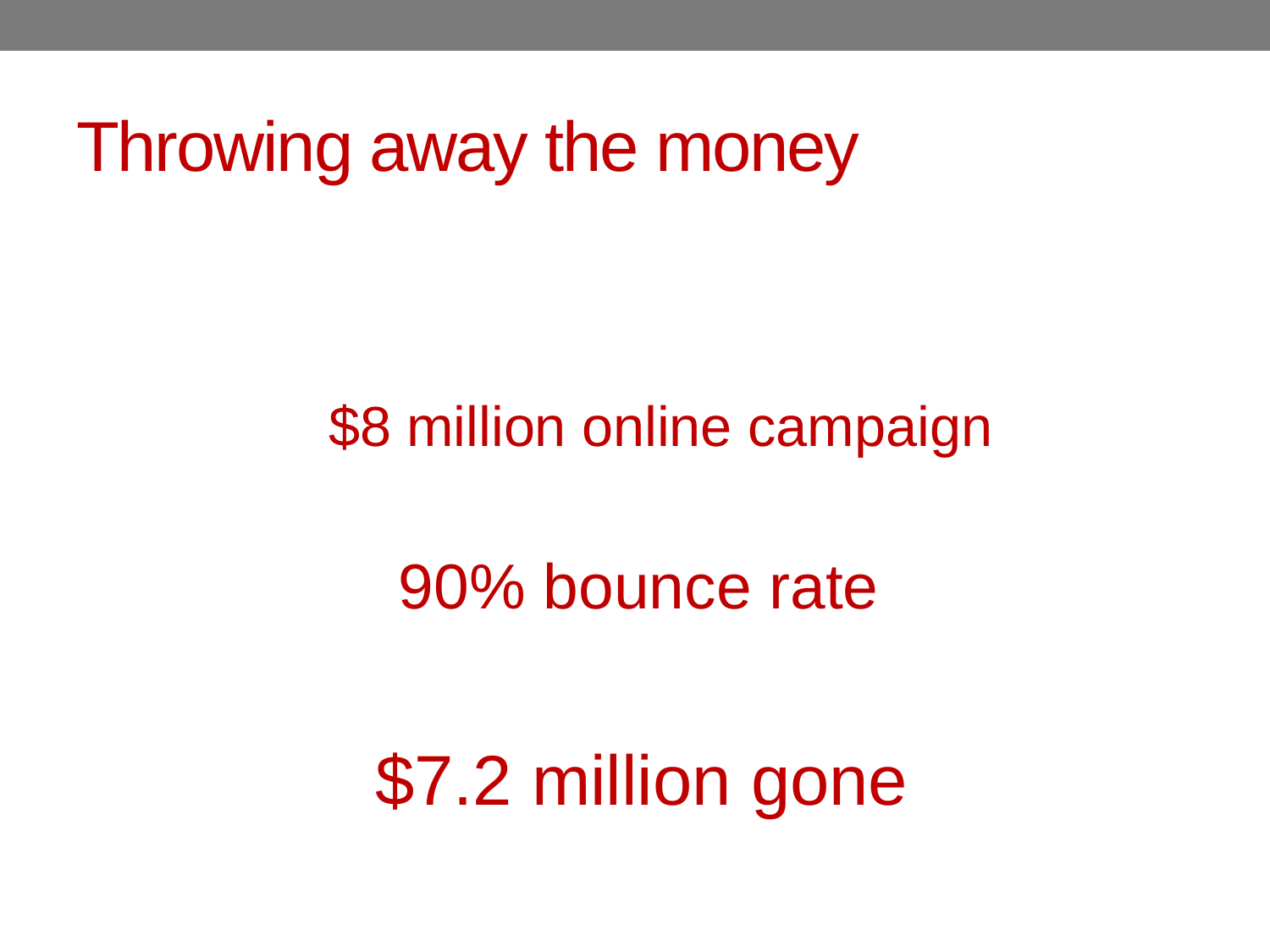

# Throwing away the money

$8 million online campaign
90% bounce rate
$7.2 million gone